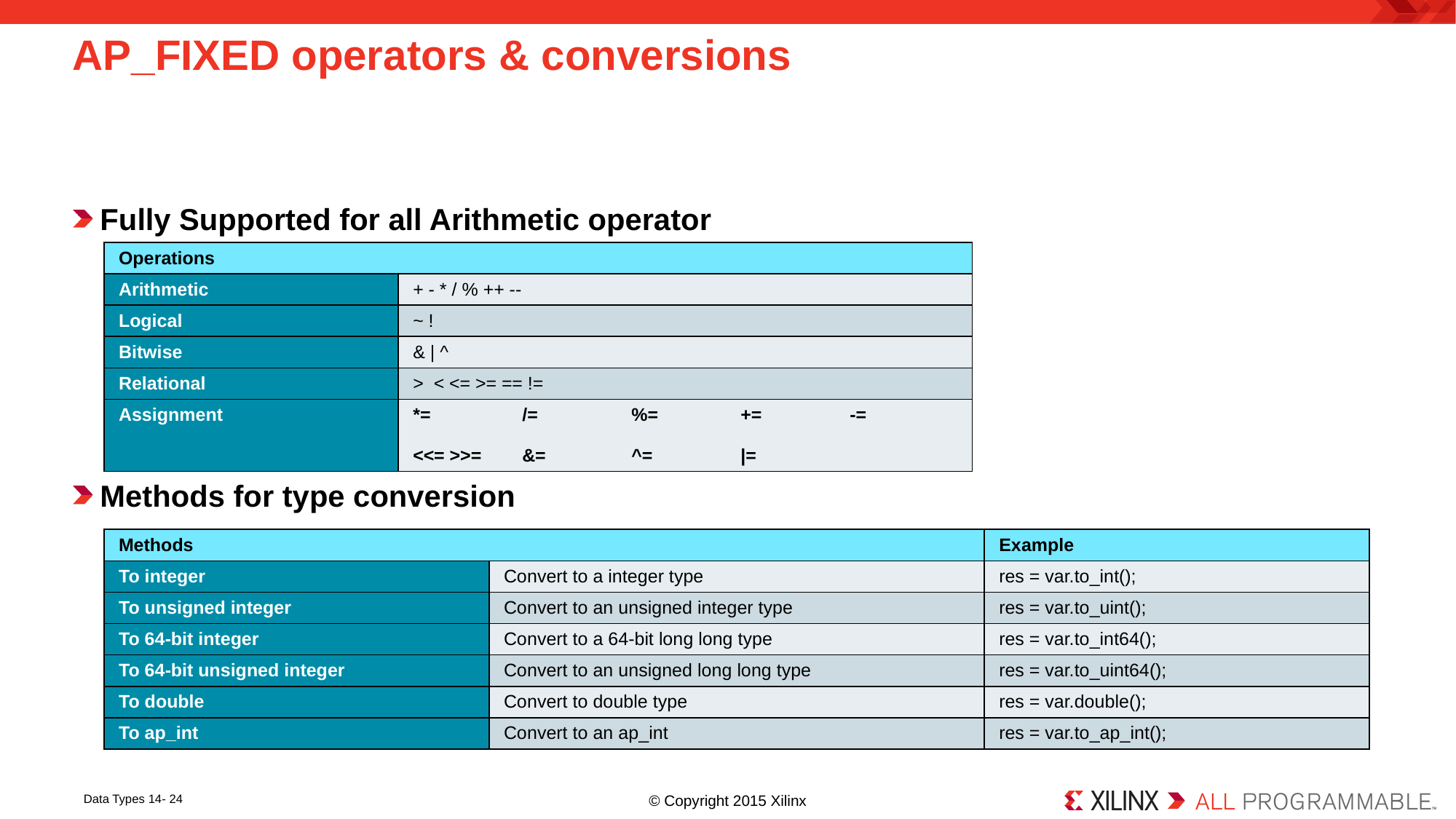

# AP_FIXED operators & conversions
Fully Supported for all Arithmetic operator

Methods for type conversion
| Operations |  |
| --- | --- |
| Arithmetic | + - \* / % ++ -- |
| Logical | ~ ! |
| Bitwise | & | ^ |
| Relational | > < <= >= == != |
| Assignment | \*= /= %= += -= <<= >>= &= ^= |= |
| Methods |  | Example |
| --- | --- | --- |
| To integer | Convert to a integer type | res = var.to\_int(); |
| To unsigned integer | Convert to an unsigned integer type | res = var.to\_uint(); |
| To 64-bit integer | Convert to a 64-bit long long type | res = var.to\_int64(); |
| To 64-bit unsigned integer | Convert to an unsigned long long type | res = var.to\_uint64(); |
| To double | Convert to double type | res = var.double(); |
| To ap\_int | Convert to an ap\_int | res = var.to\_ap\_int(); |
14- 24
Data Types 14- 24
© Copyright 2015 Xilinx